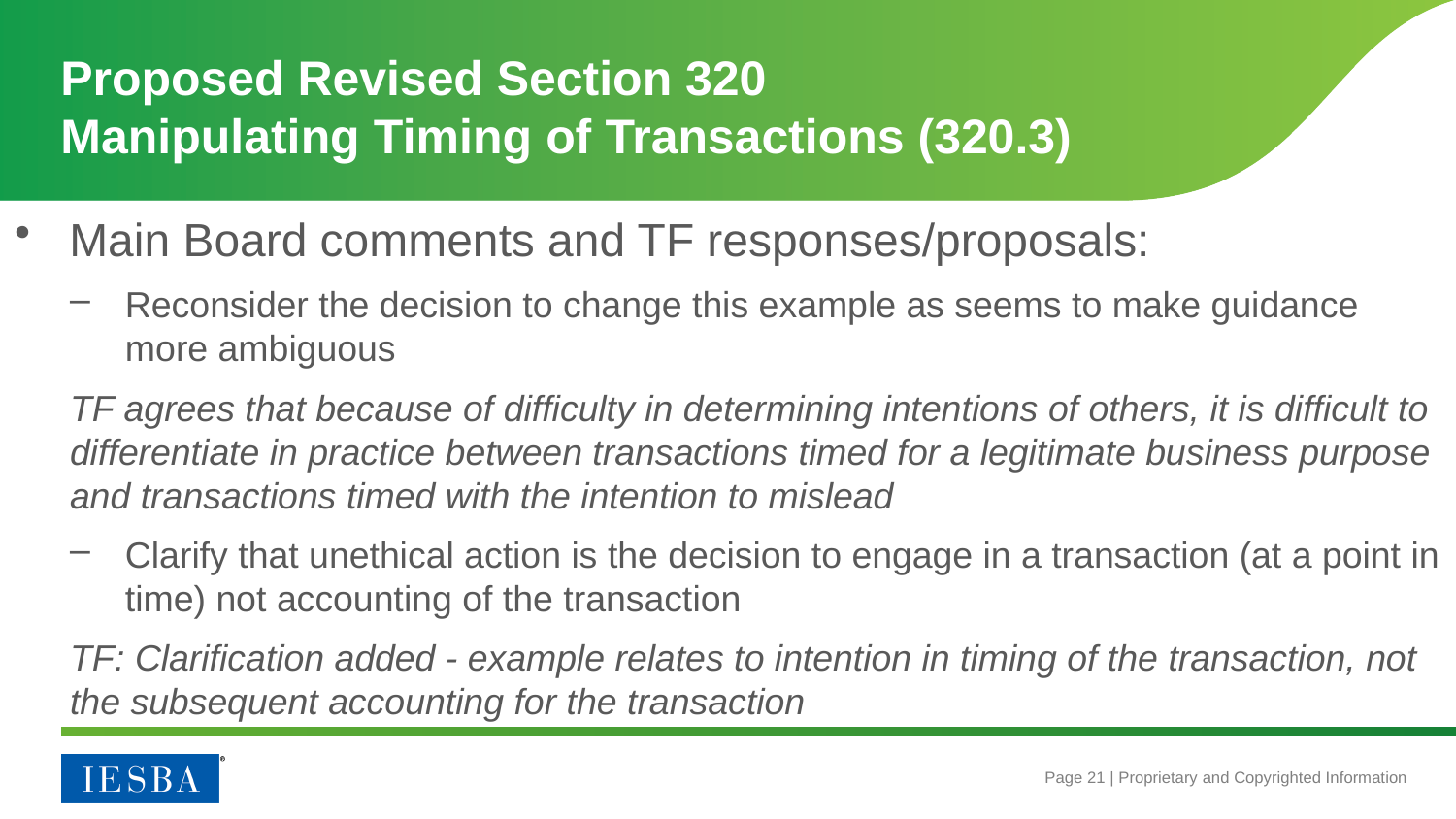

# Proposed Revised Section 320 Manipulating Timing of Transactions (320.3)
Main Board comments and TF responses/proposals:
Reconsider the decision to change this example as seems to make guidance more ambiguous
TF agrees that because of difficulty in determining intentions of others, it is difficult to differentiate in practice between transactions timed for a legitimate business purpose and transactions timed with the intention to mislead
Clarify that unethical action is the decision to engage in a transaction (at a point in time) not accounting of the transaction
TF: Clarification added - example relates to intention in timing of the transaction, not the subsequent accounting for the transaction